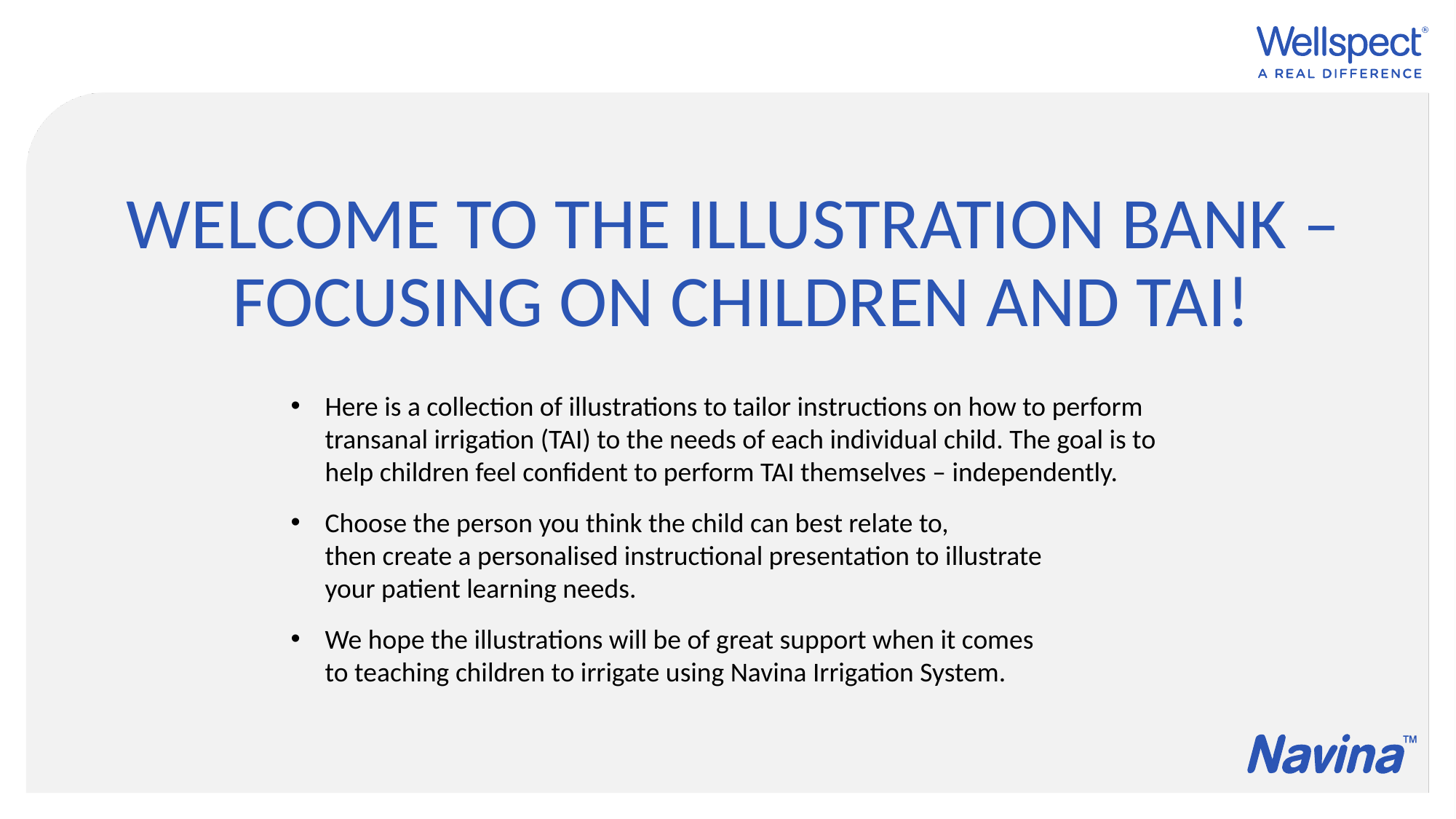

# WELCOME TO THE ILLUSTRATION BANK – FOCUSING ON CHILDREN AND TAI!
Here is a collection of illustrations to tailor instructions on how to perform transanal irrigation (TAI) to the needs of each individual child. The goal is to help children feel confident to perform TAI themselves – independently.
Choose the person you think the child can best relate to,
then create a personalised instructional presentation to illustrate
your patient learning needs.
We hope the illustrations will be of great support when it comes
to teaching children to irrigate using Navina Irrigation System.